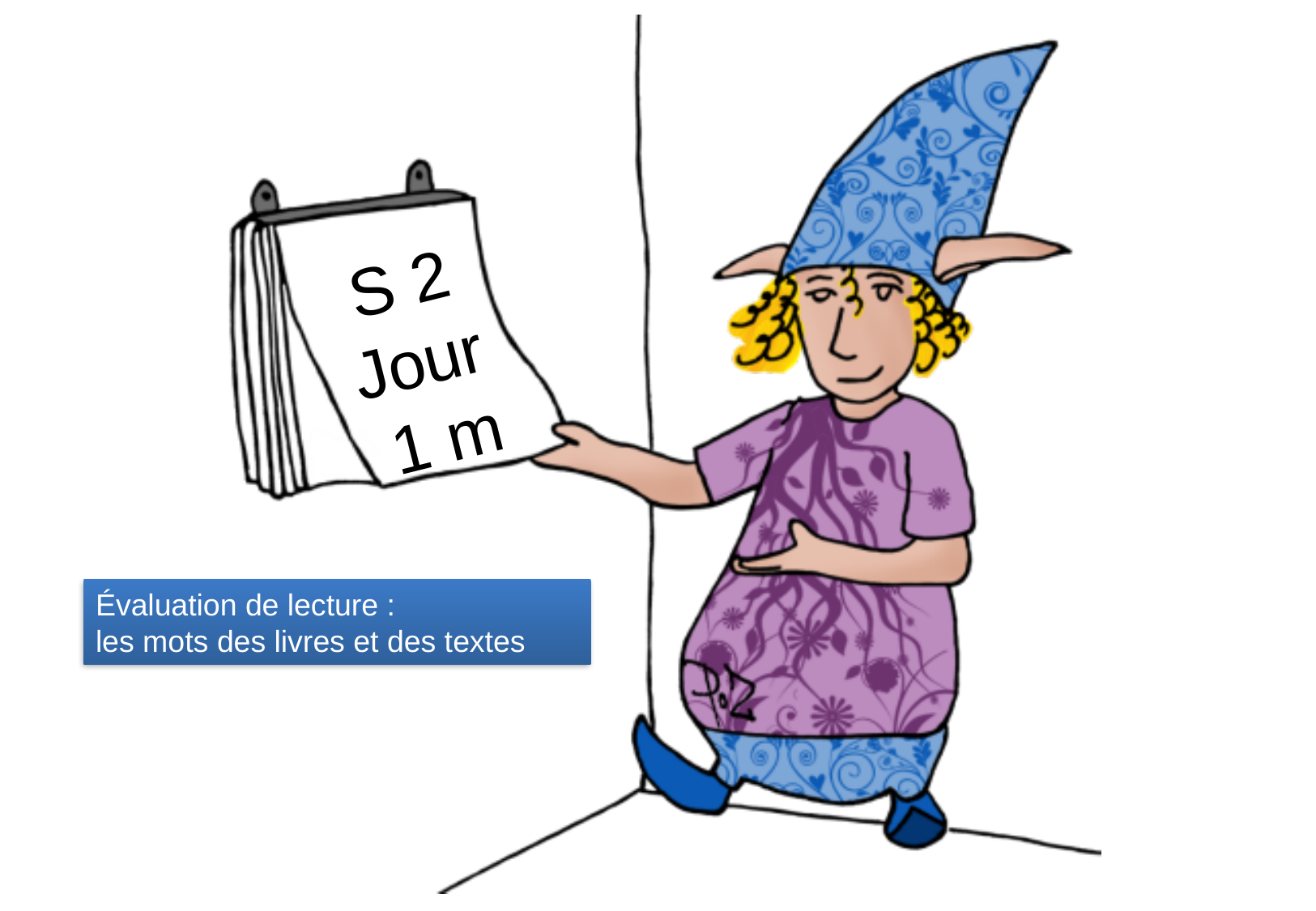

S 2
Jour
 1 m
Évaluation de lecture :
les mots des livres et des textes